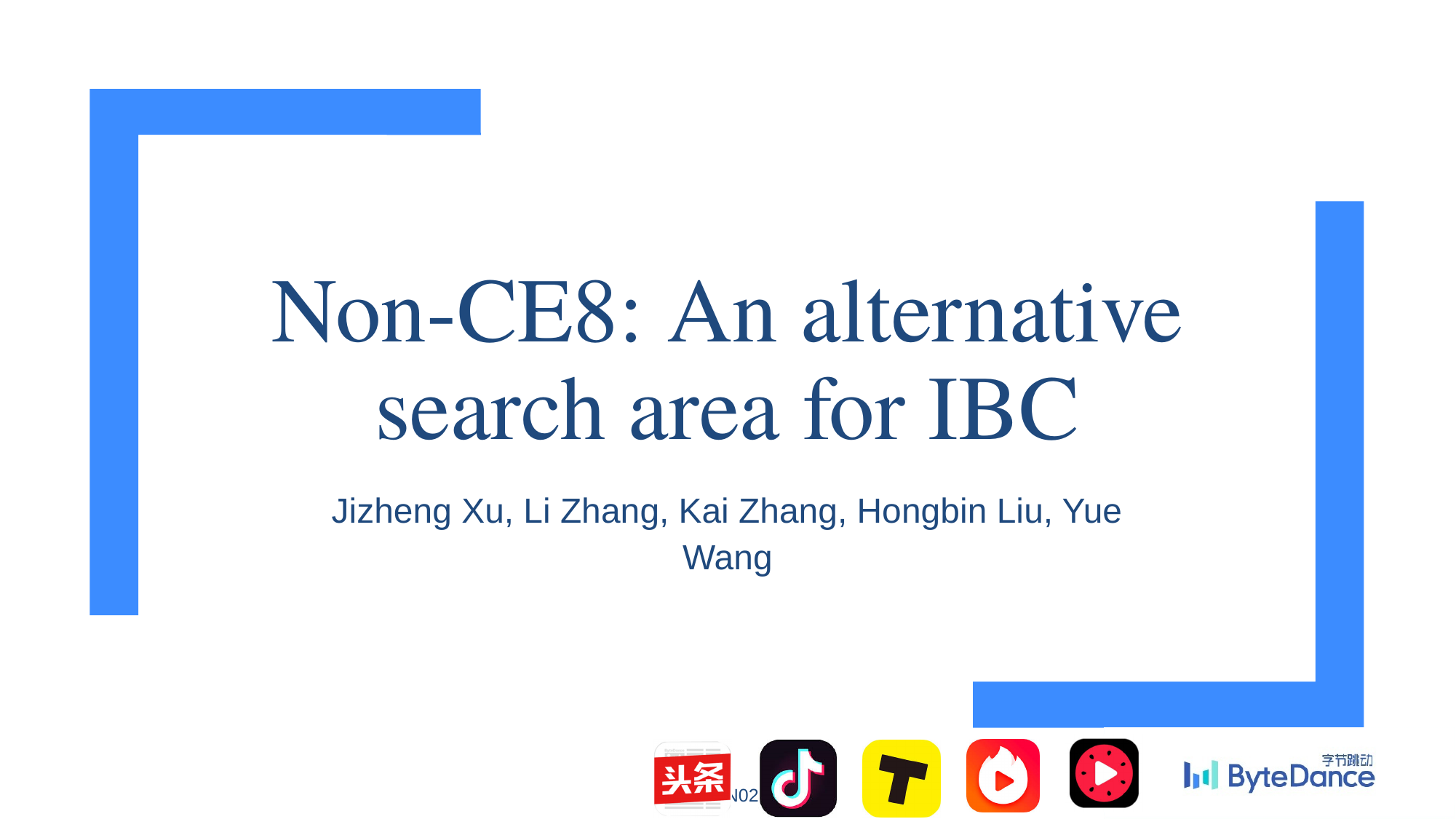

# Non-CE8: An alternative search area for IBC
Jizheng Xu, Li Zhang, Kai Zhang, Hongbin Liu, Yue Wang

JVET-N0249